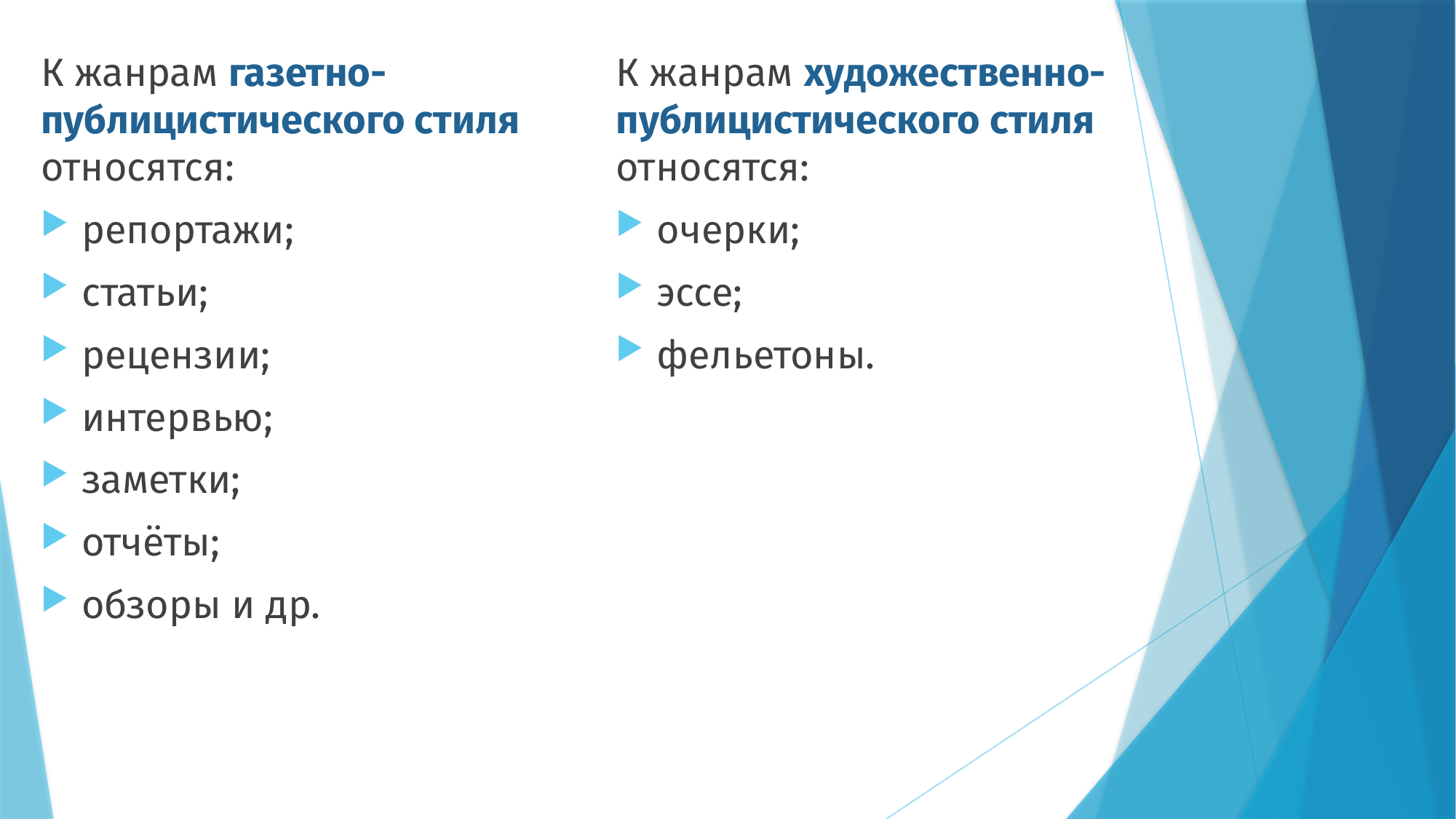

К жанрам газетно-публицистического стиля относятся:
репортажи;
статьи;
рецензии;
интервью;
заметки;
отчёты;
обзоры и др.
К жанрам художественно-публицистического стиля относятся:
очерки;
эссе;
фельетоны.